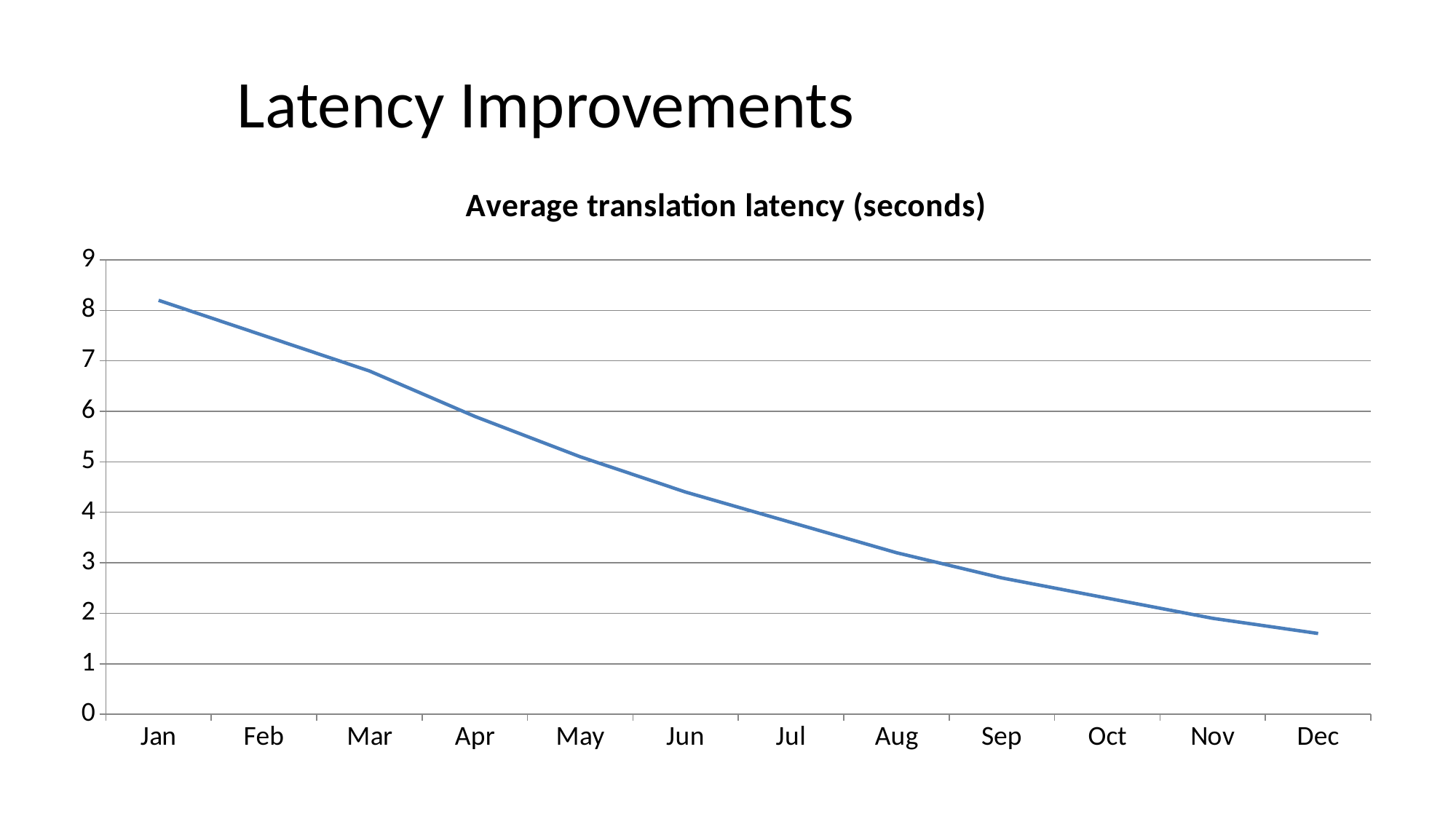

# Latency Improvements

### Chart: Average translation latency (seconds)

| Category | Avg latency (s) |
|---|---|
| Jan | 8.2 |
| Feb | 7.5 |
| Mar | 6.8 |
| Apr | 5.9 |
| May | 5.1 |
| Jun | 4.4 |
| Jul | 3.8 |
| Aug | 3.2 |
| Sep | 2.7 |
| Oct | 2.3 |
| Nov | 1.9 |
| Dec | 1.6 |